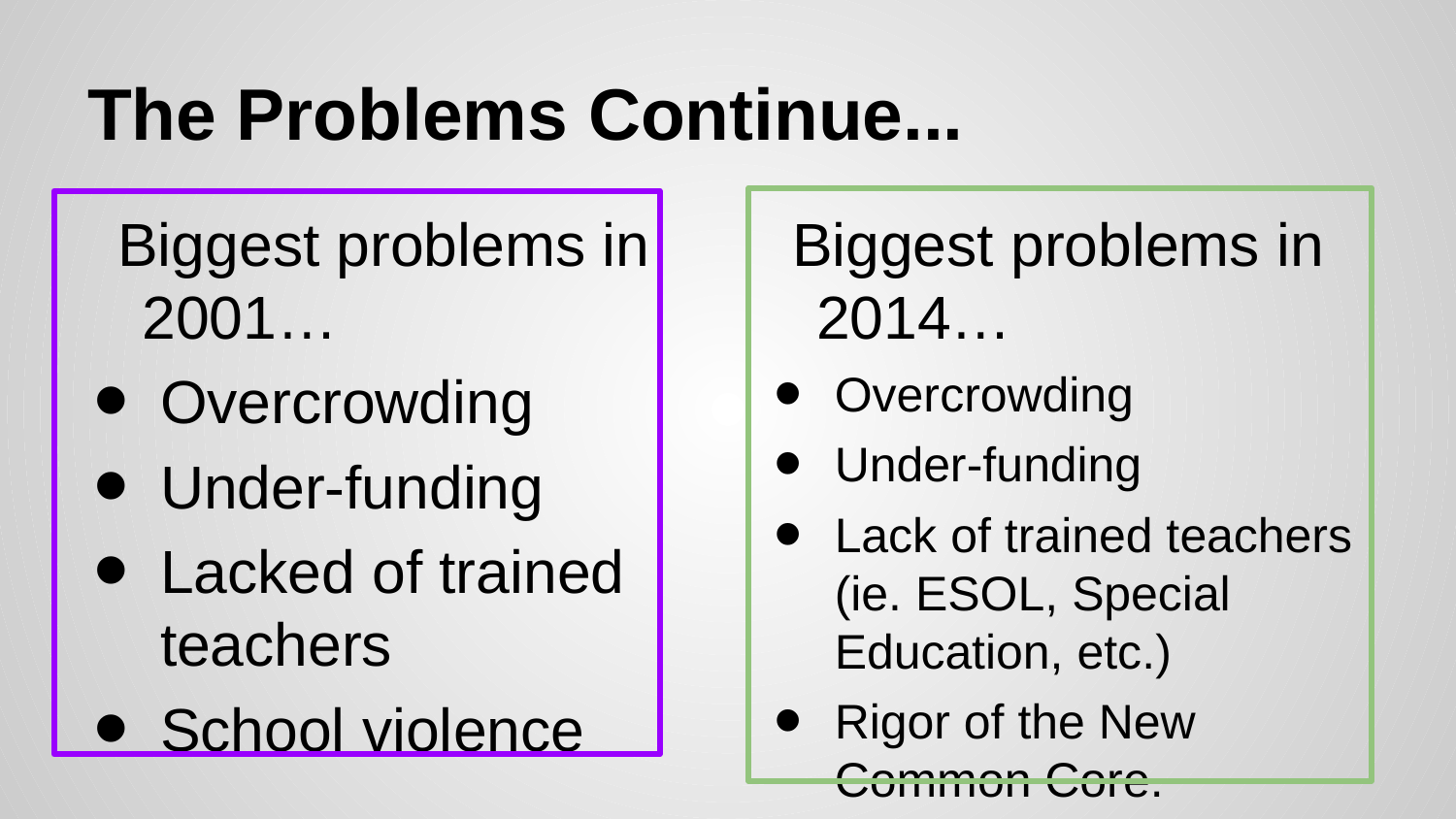

# The Problems Continue...

Biggest problems in 2001…
Overcrowding
Under-funding
Lacked of trained teachers
School violence
Biggest problems in 2014…
Overcrowding
Under-funding
Lack of trained teachers (ie. ESOL, Special Education, etc.)
Rigor of the New Common Core.